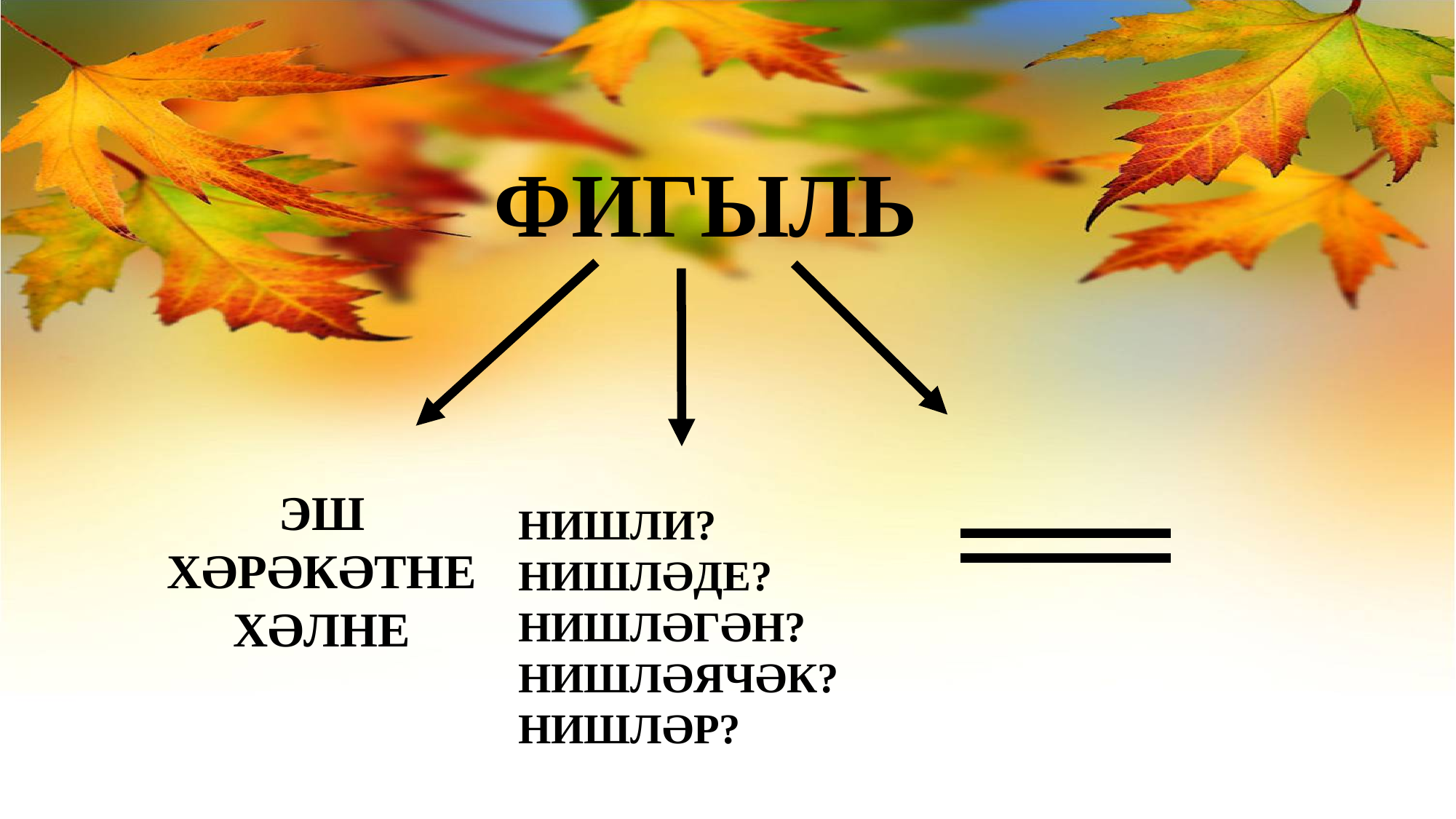

ФИГЫЛЬ
 ЭШ  ХӘРӘКӘТНЕ
ХӘЛНЕ
НИШЛИ?
НИШЛӘДЕ?
НИШЛӘГӘН?
НИШЛӘЯЧӘК?
НИШЛӘР?